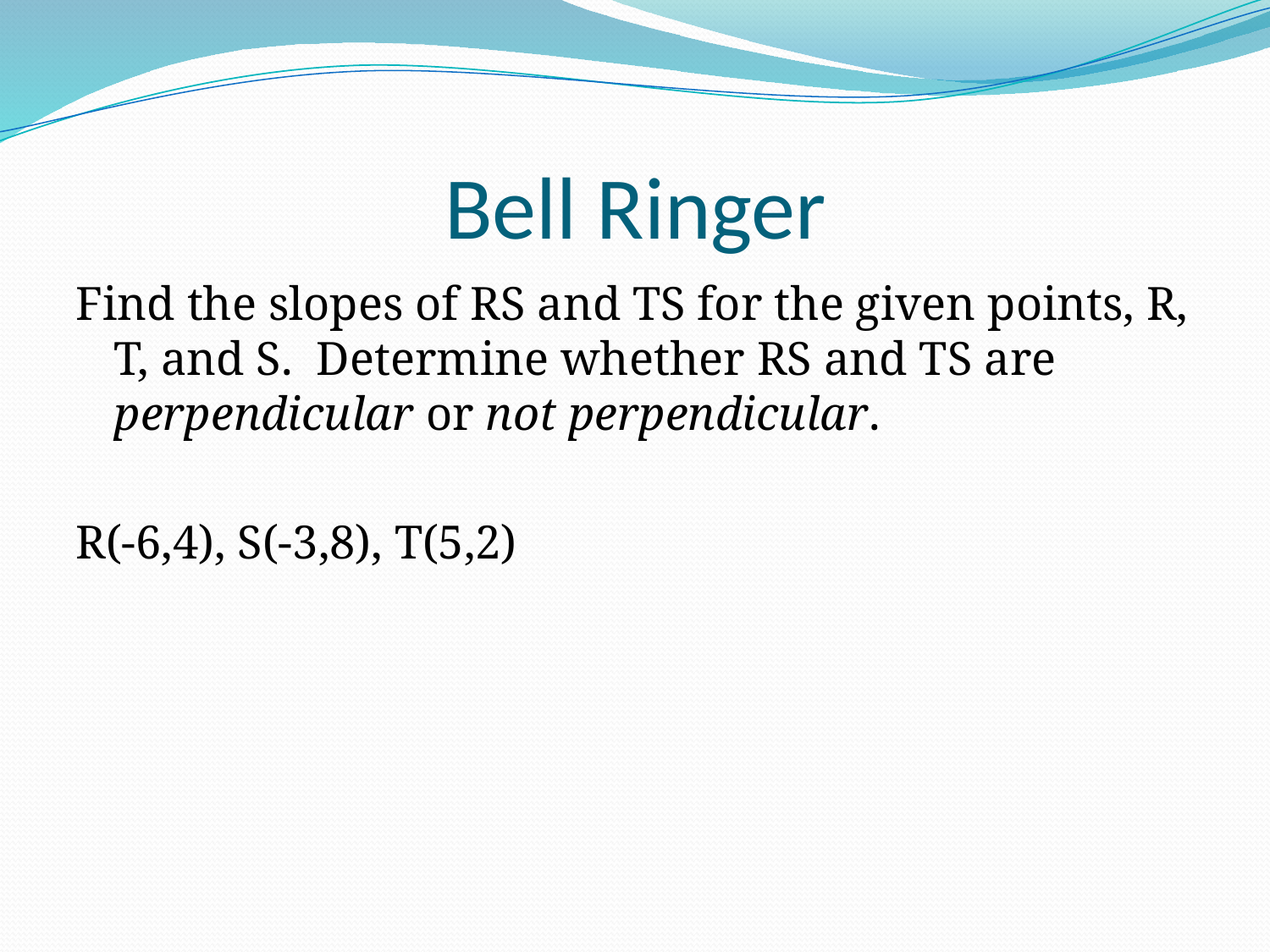

# Bell Ringer
Find the slopes of RS and TS for the given points, R, T, and S.  Determine whether RS and TS are perpendicular or not perpendicular.

R(-6,4), S(-3,8), T(5,2)